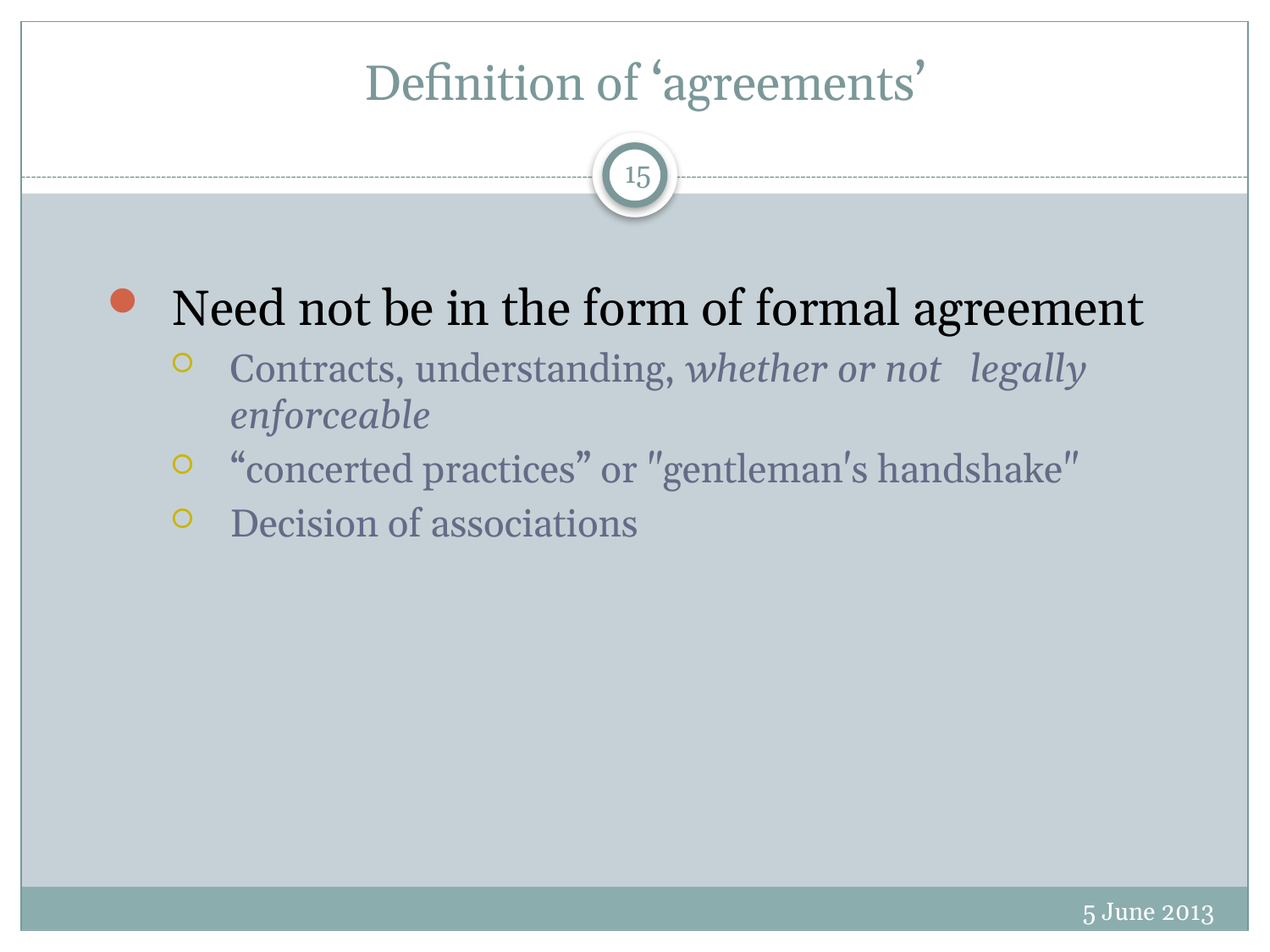

Definition of ‘agreements’
15

  Need not be in the form of formal agreement
Contracts, understanding, whether or not   legally enforceable
“concerted practices” or "gentleman's handshake"
Decision of associations

5 June 2013